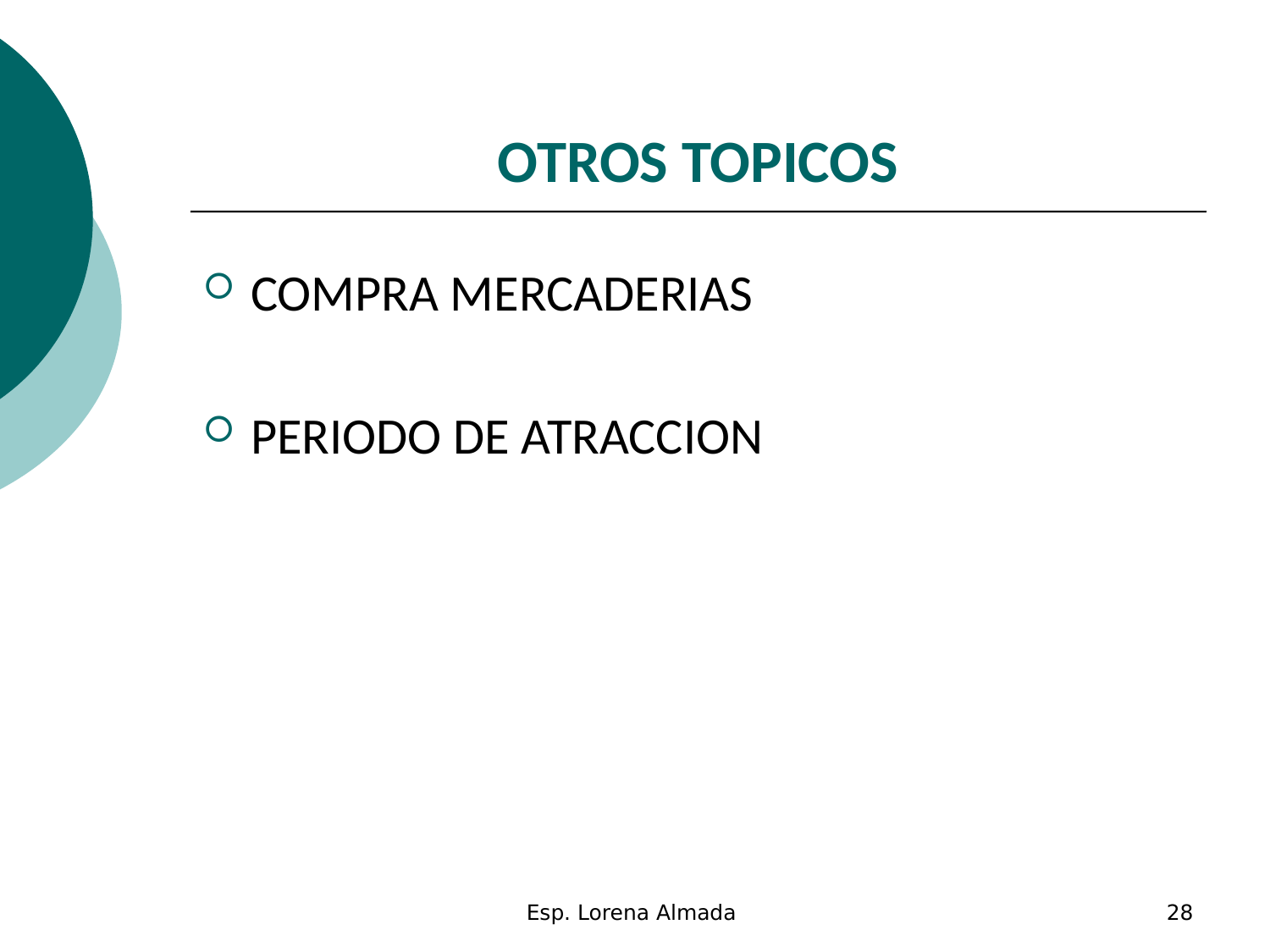

# OTROS TOPICOS
COMPRA MERCADERIAS

PERIODO DE ATRACCION

Esp. Lorena Almada
28